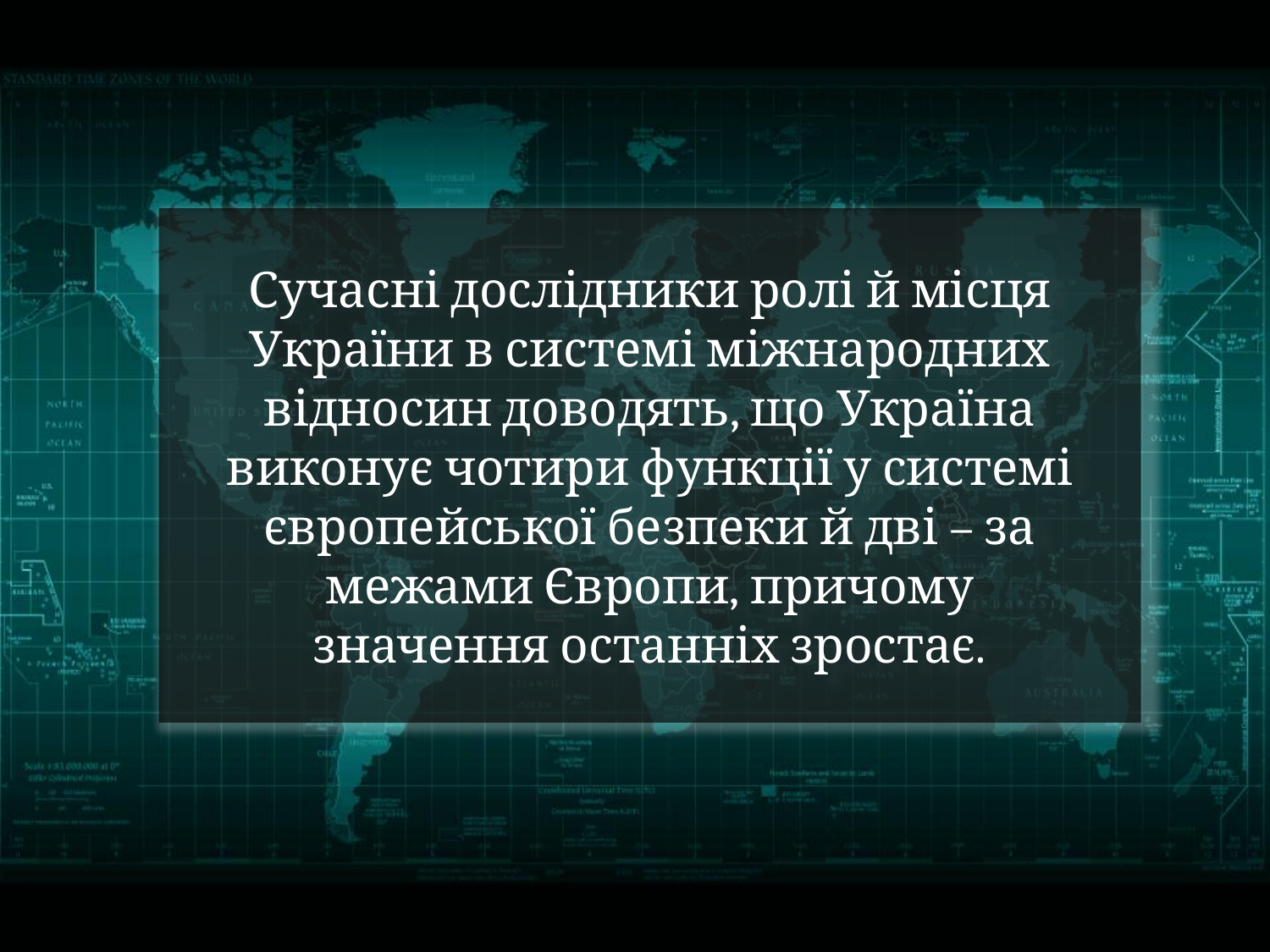

Сучасні дослідники ролі й місця України в системі міжнародних відносин доводять, що Україна виконує чотири функції у системі європейської безпеки й дві – за межами Європи, причому значення останніх зростає.